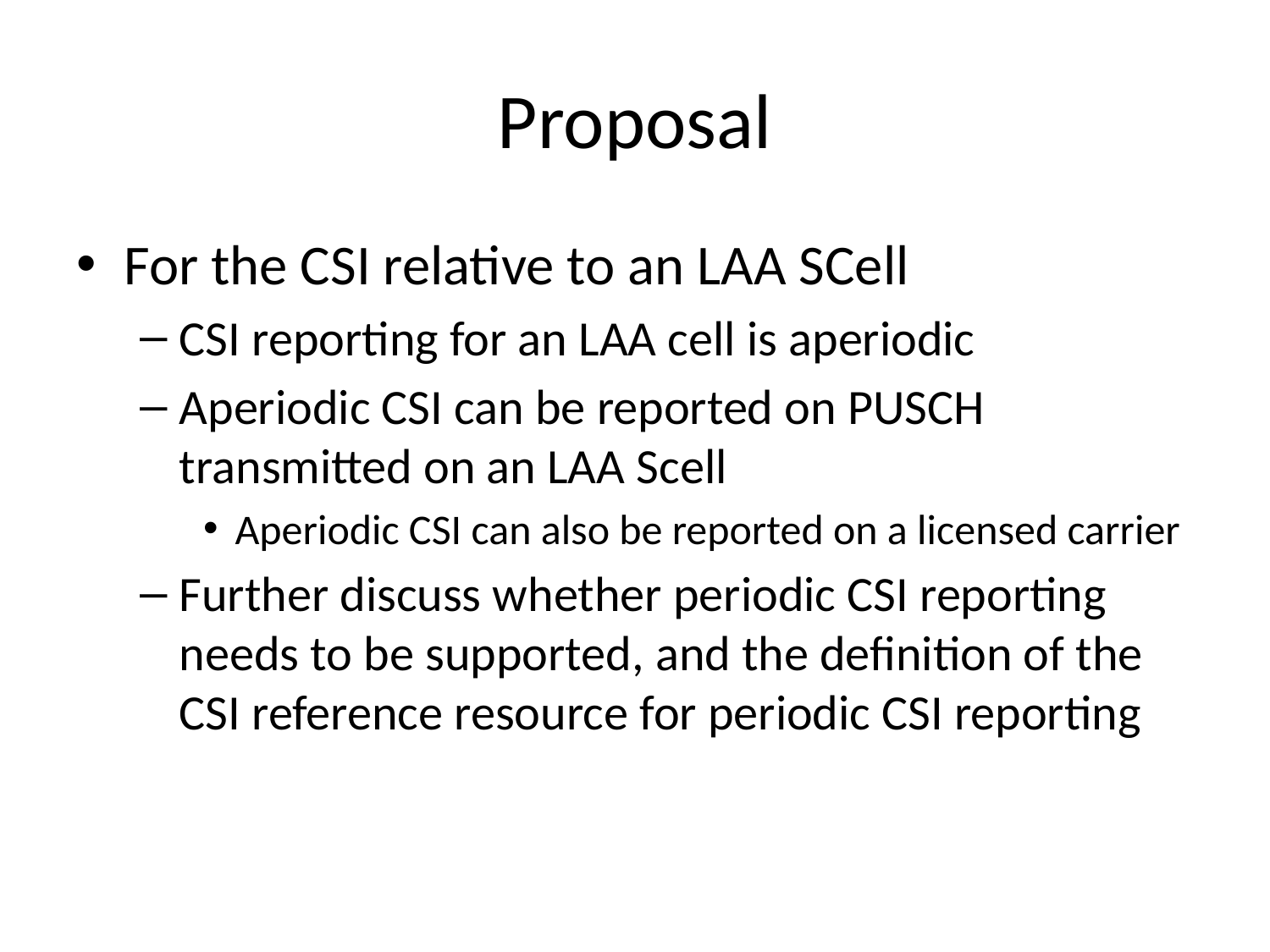

# Proposal
For the CSI relative to an LAA SCell
CSI reporting for an LAA cell is aperiodic
Aperiodic CSI can be reported on PUSCH transmitted on an LAA Scell
Aperiodic CSI can also be reported on a licensed carrier
Further discuss whether periodic CSI reporting needs to be supported, and the definition of the CSI reference resource for periodic CSI reporting